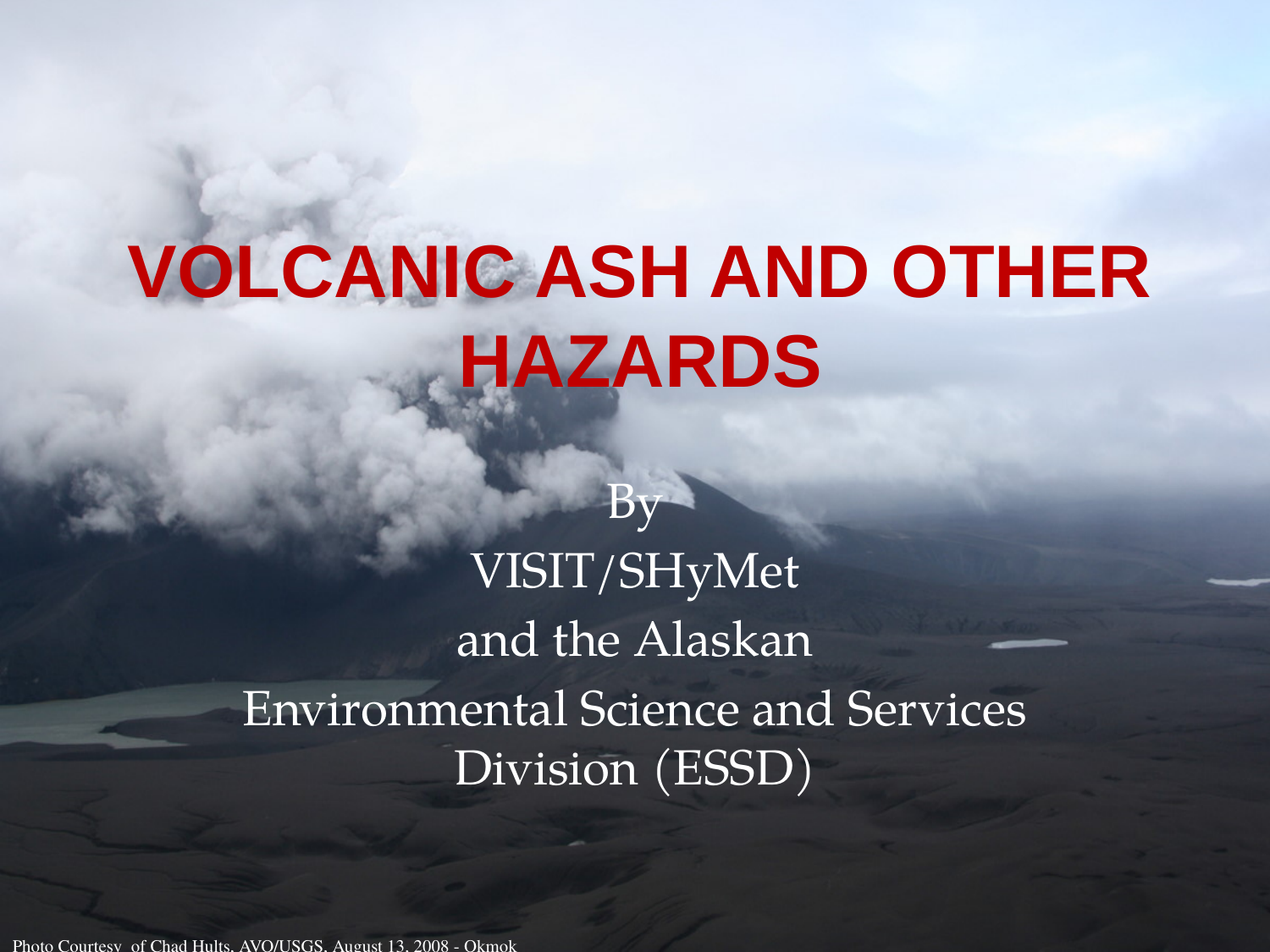

# VolcanIC ASH and Other Hazards
By
VISIT/SHyMet
and the Alaskan
Environmental Science and Services Division (ESSD)
Photo Courtesy  of Chad Hults, AVO/USGS, August 13, 2008 - Okmok